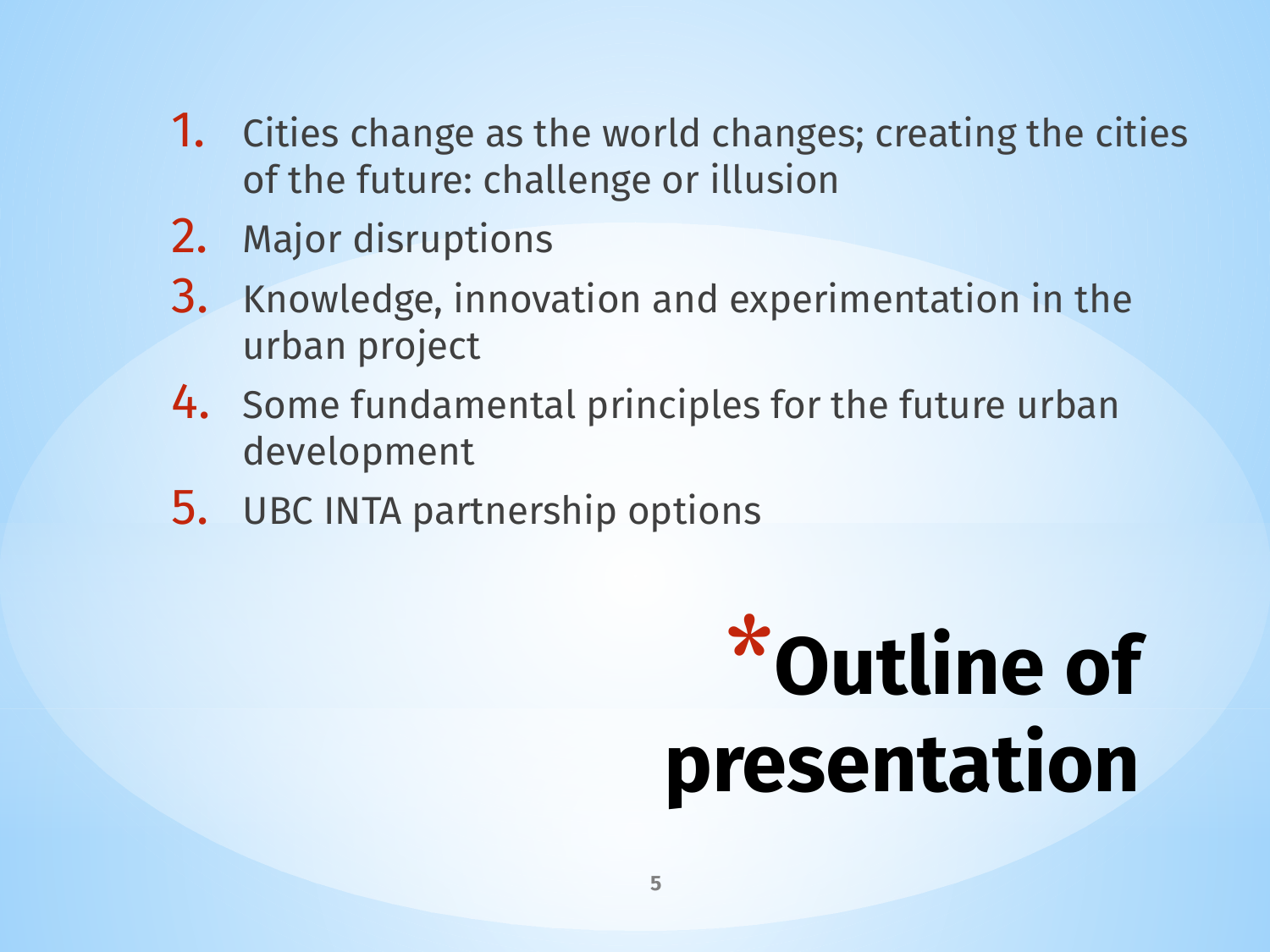

Cities change as the world changes; creating the cities of the future: challenge or illusion
Major disruptions
Knowledge, innovation and experimentation in the urban project
Some fundamental principles for the future urban development
UBC INTA partnership options

# Outline of presentation
5